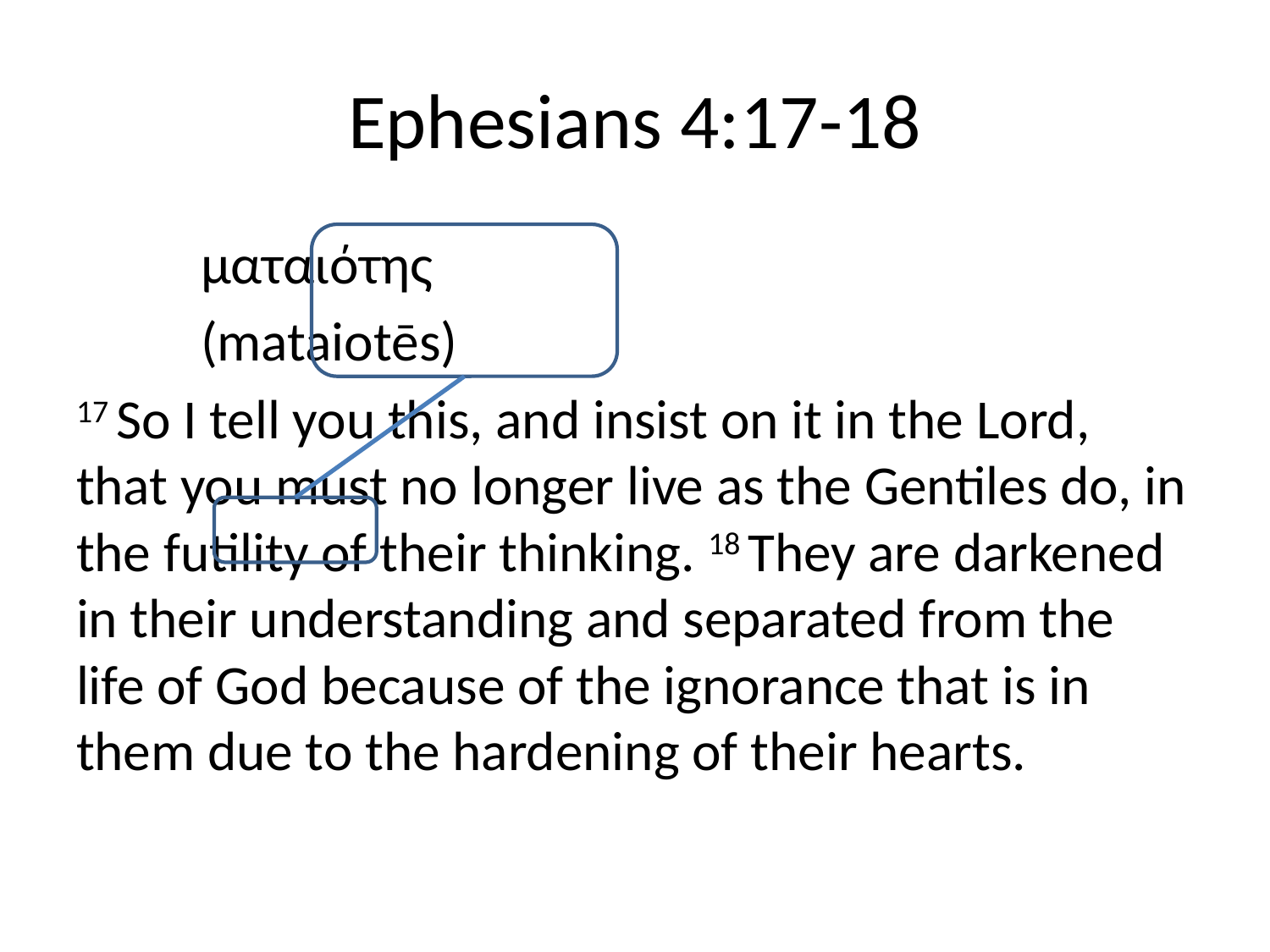

# Ephesians 4:17-18
		ματαιότης
		(mataiotēs)
17 So I tell you this, and insist on it in the Lord, that you must no longer live as the Gentiles do, in the futility of their thinking. 18 They are darkened in their understanding and separated from the life of God because of the ignorance that is in them due to the hardening of their hearts.